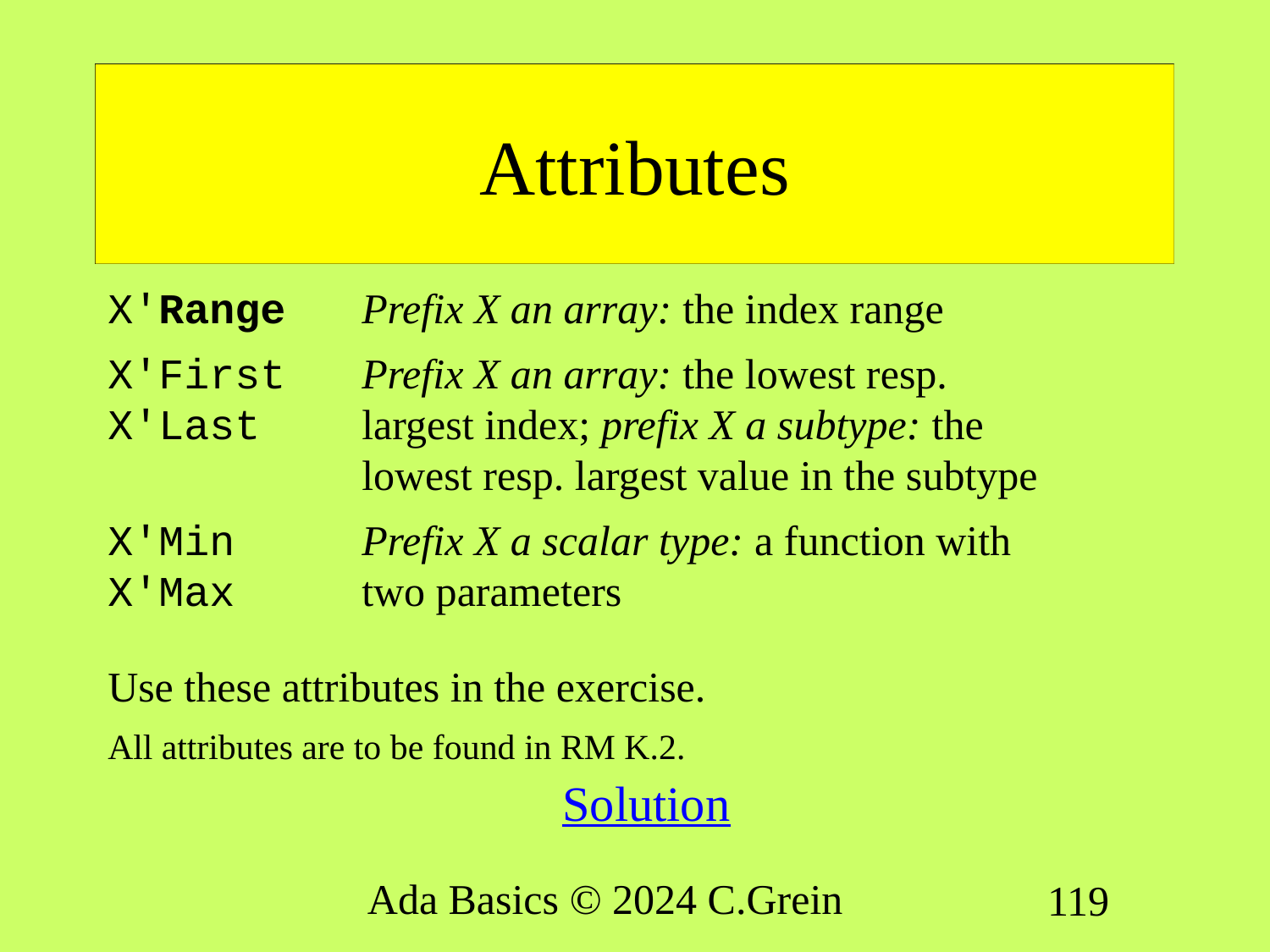

# Attributes
X'Range   Prefix X an array: the index range
X'First   Prefix X an array: the lowest resp.
X'Last    largest index; prefix X a subtype: the
          lowest resp. largest value in the subtype
X'Min     Prefix X a scalar type: a function with
X'Max     two parameters

Use these attributes in the exercise.
All attributes are to be found in RM K.2.
Solution
Ada Basics © 2024 C.Grein
119